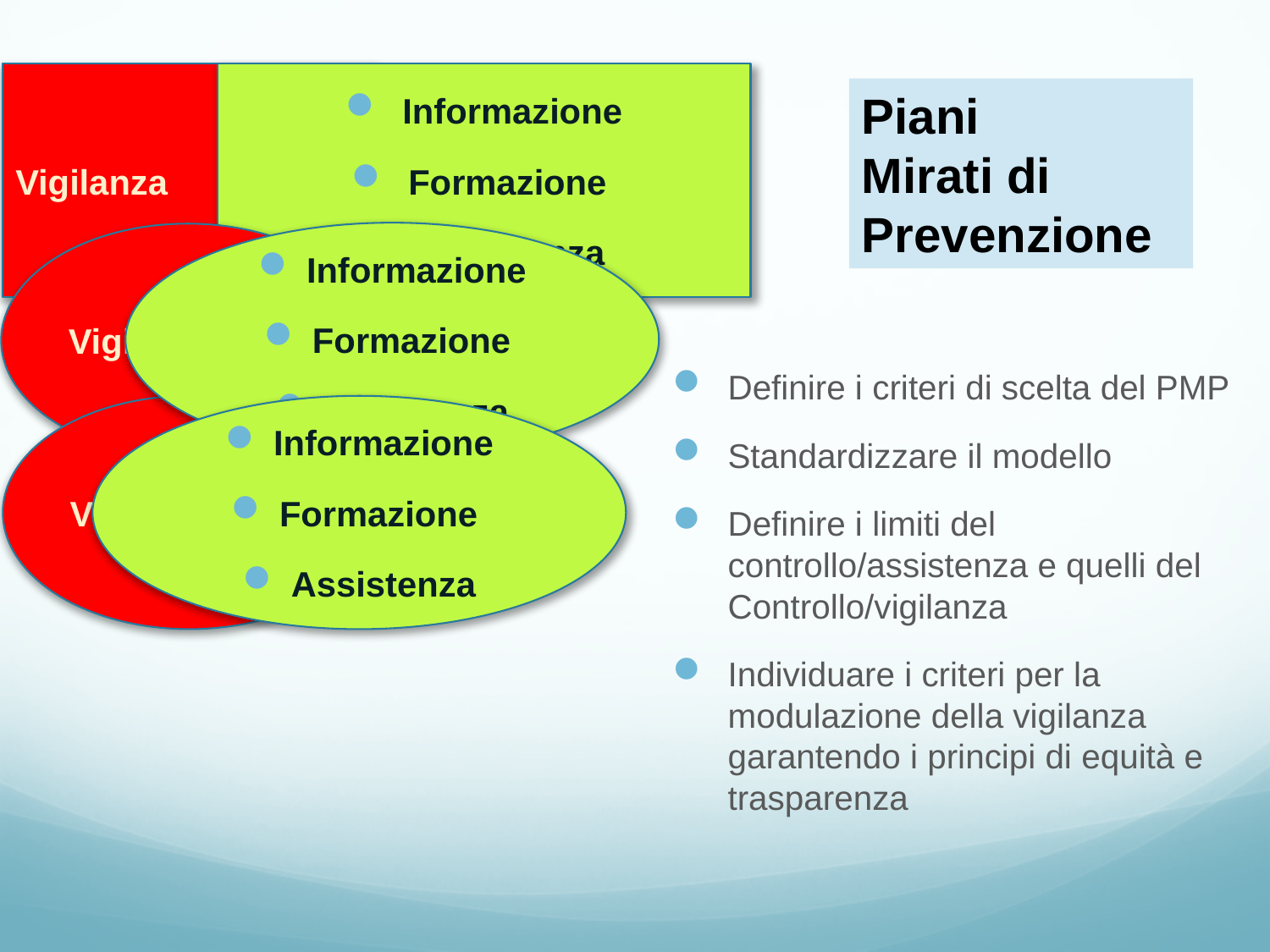

# Vigilanza
Informazione
Formazione
Assistenza
Piani
Mirati di Prevenzione
Informazione
Formazione
Assistenza
Vigilanza
Definire i criteri di scelta del PMP
Standardizzare il modello
Definire i limiti del controllo/assistenza e quelli del Controllo/vigilanza
Individuare i criteri per la modulazione della vigilanza garantendo i principi di equità e trasparenza
Vigilanza
Informazione
Formazione
Assistenza